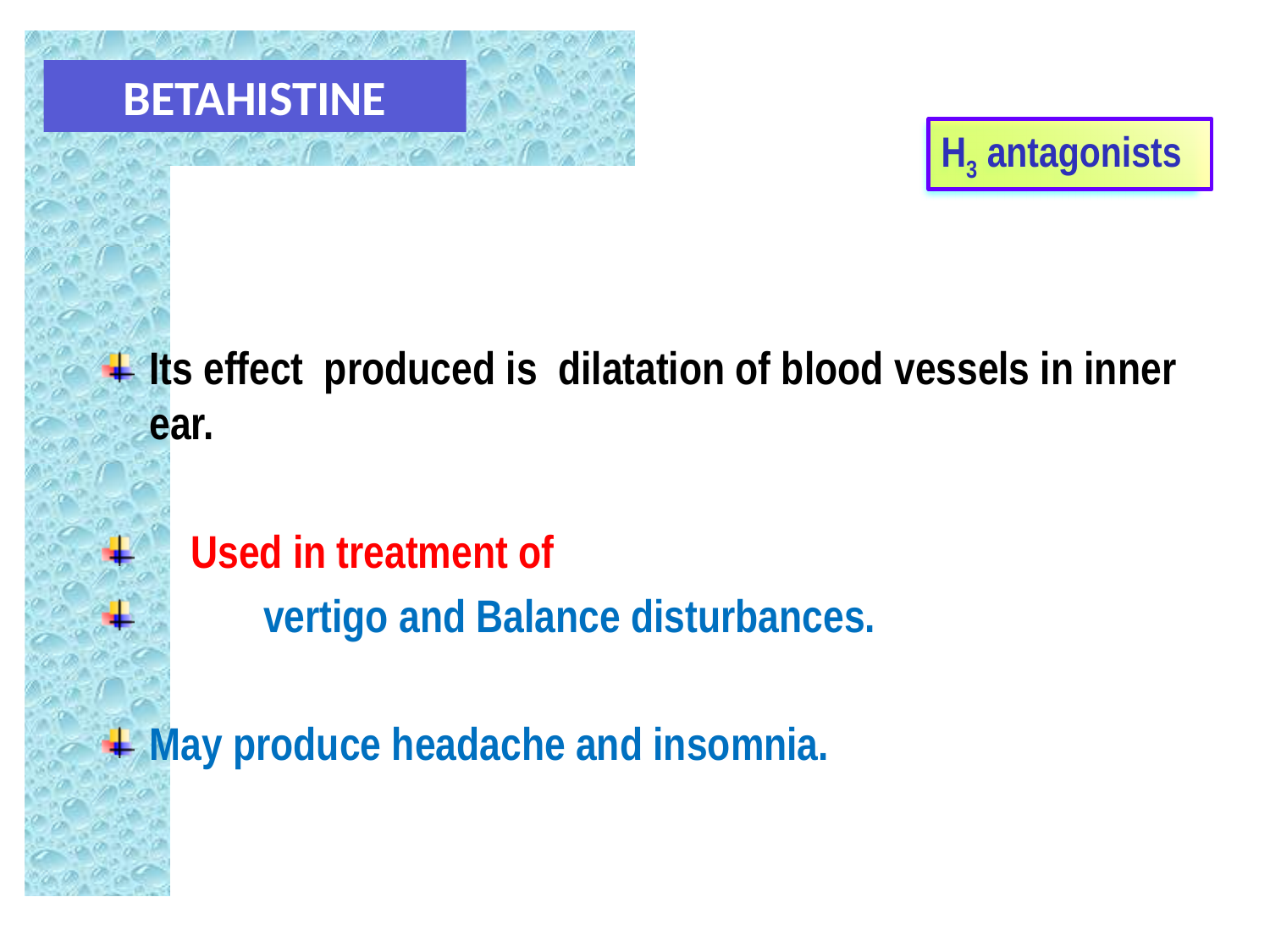

BETAHISTINE
H3 antagonists

Its effect  produced is  dilatation of blood vessels in inner ear.

    Used in treatment of
           vertigo and Balance disturbances.

May produce headache and insomnia.